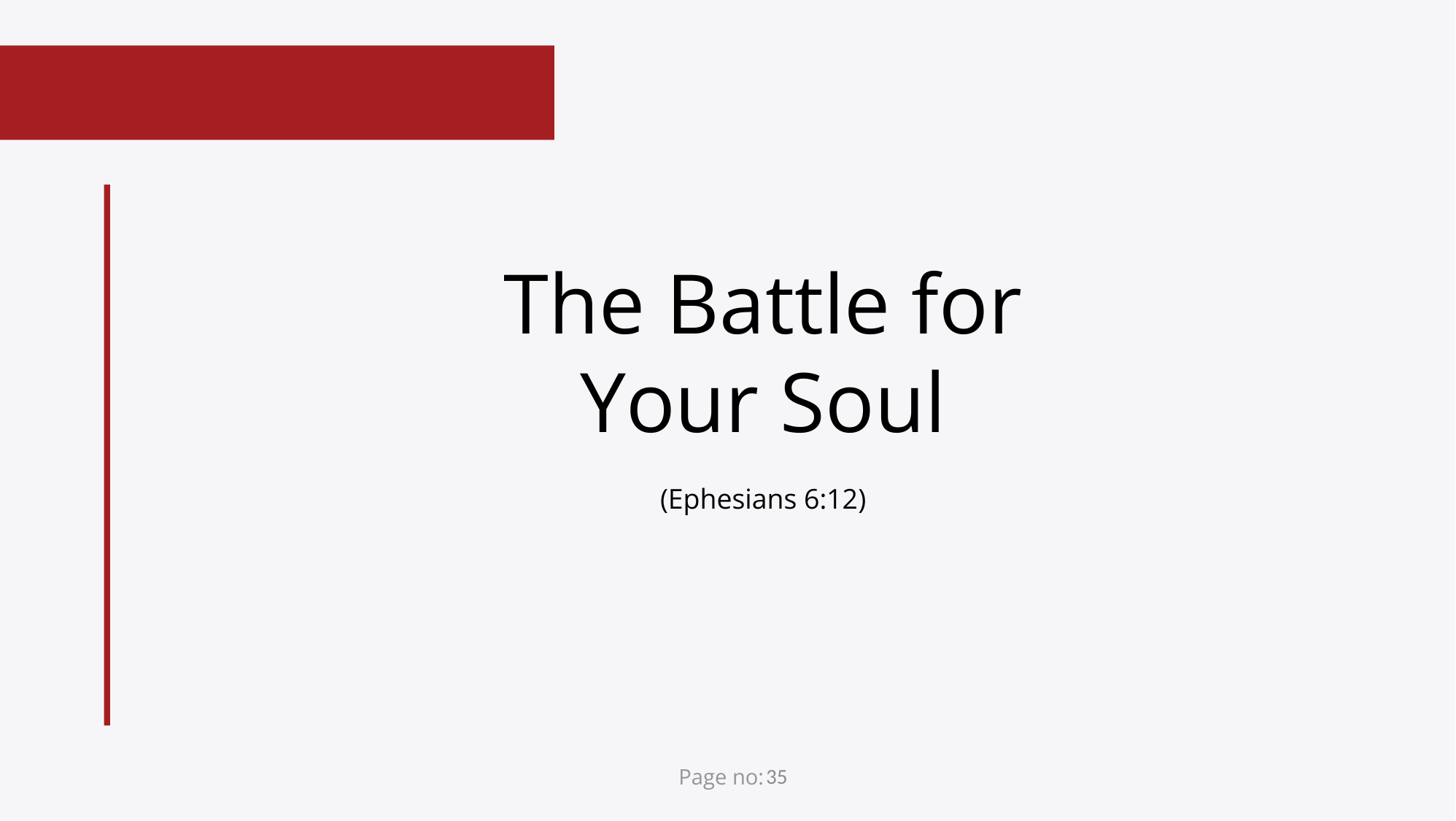

The Battle for Your Soul

(Ephesians 6:12)